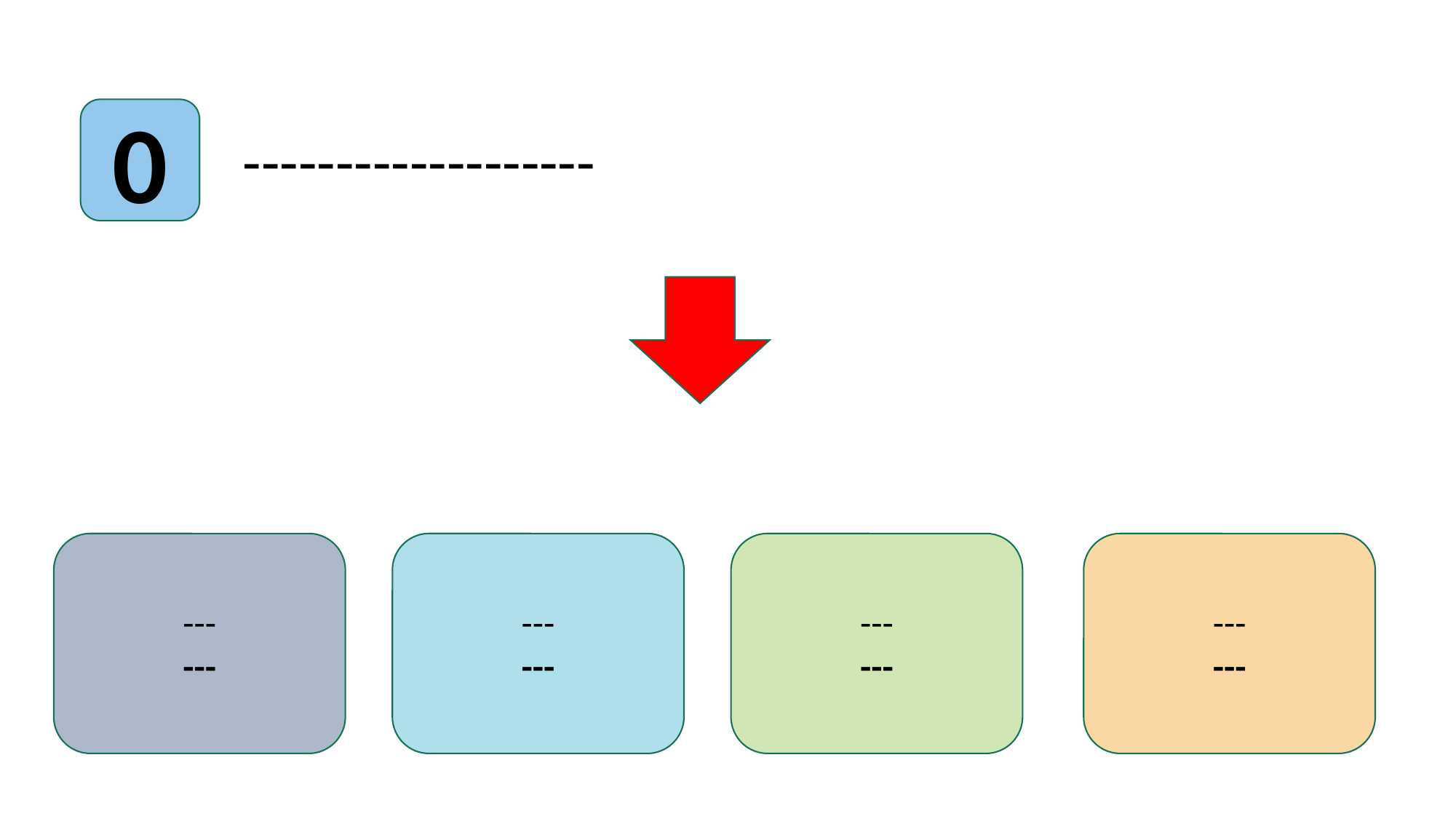

0
-------------------

---
---
---
---
---
---
---
---